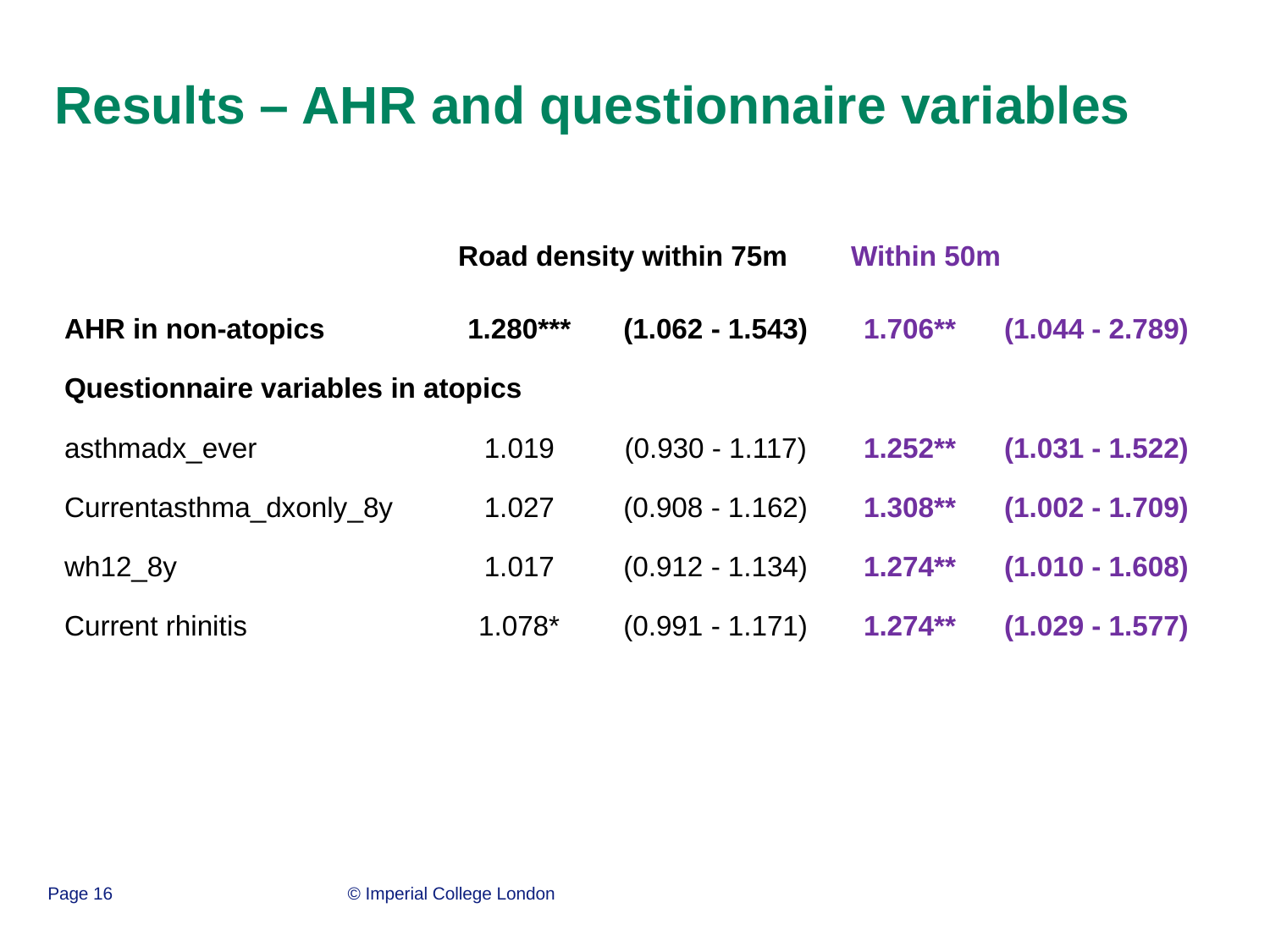

# Results – AHR and questionnaire variables
|  | Road density within 75m |  | Within 50m |  |
| --- | --- | --- | --- | --- |
| AHR in non-atopics | 1.280\*\*\* | (1.062 - 1.543) | 1.706\*\* | (1.044 - 2.789) |
| Questionnaire variables in atopics |  |  |  |  |
| asthmadx\_ever | 1.019 | (0.930 - 1.117) | 1.252\*\* | (1.031 - 1.522) |
| Currentasthma\_dxonly\_8y | 1.027 | (0.908 - 1.162) | 1.308\*\* | (1.002 - 1.709) |
| wh12\_8y | 1.017 | (0.912 - 1.134) | 1.274\*\* | (1.010 - 1.608) |
| Current rhinitis | 1.078\* | (0.991 - 1.171) | 1.274\*\* | (1.029 - 1.577) |
Page 16
© Imperial College London